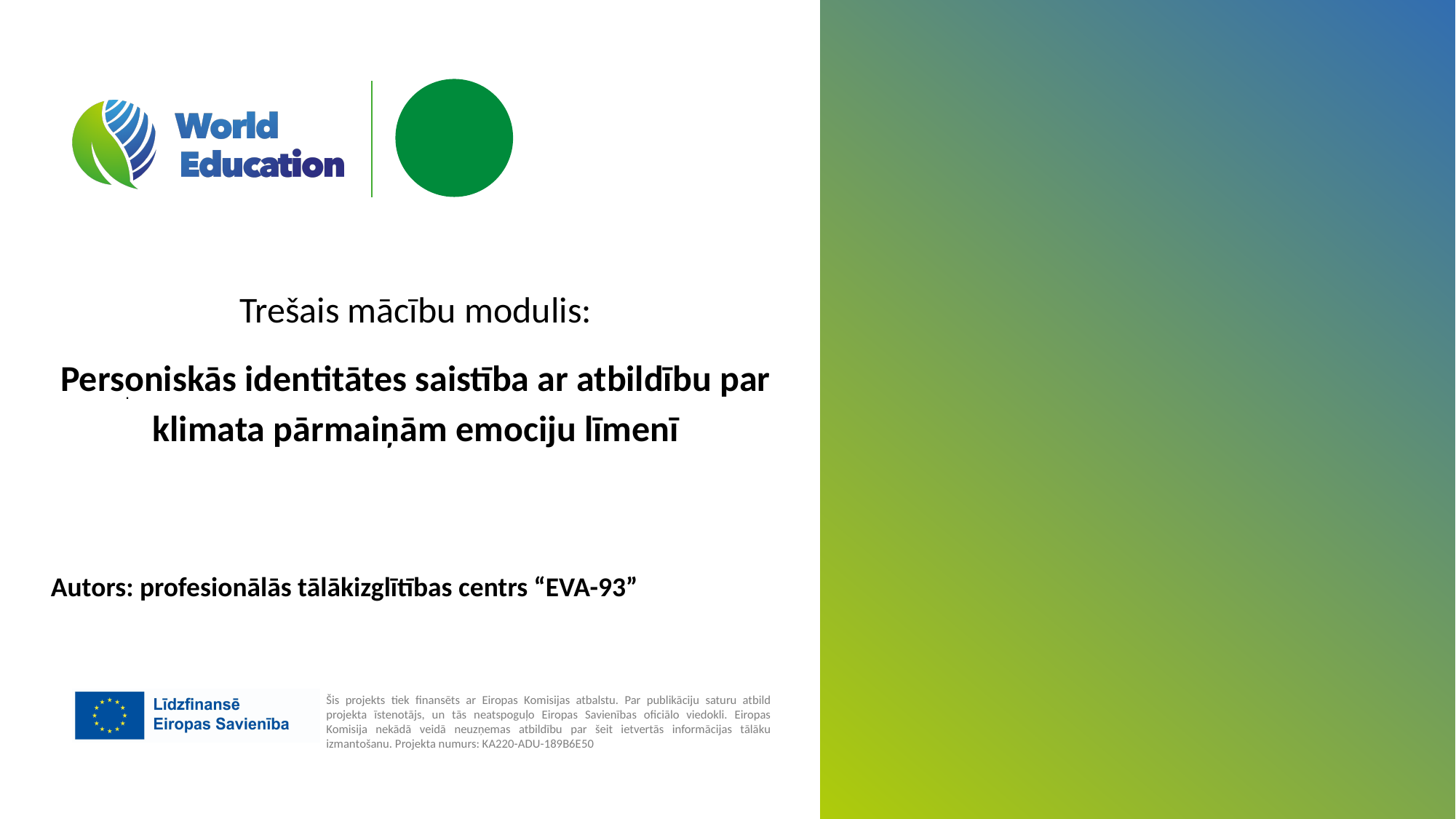

# ·

Trešais mācību modulis:
Personiskās identitātes saistība ar atbildību par klimata pārmaiņām emociju līmenī

Autors: profesionālās tālākizglītības centrs “EVA-93”